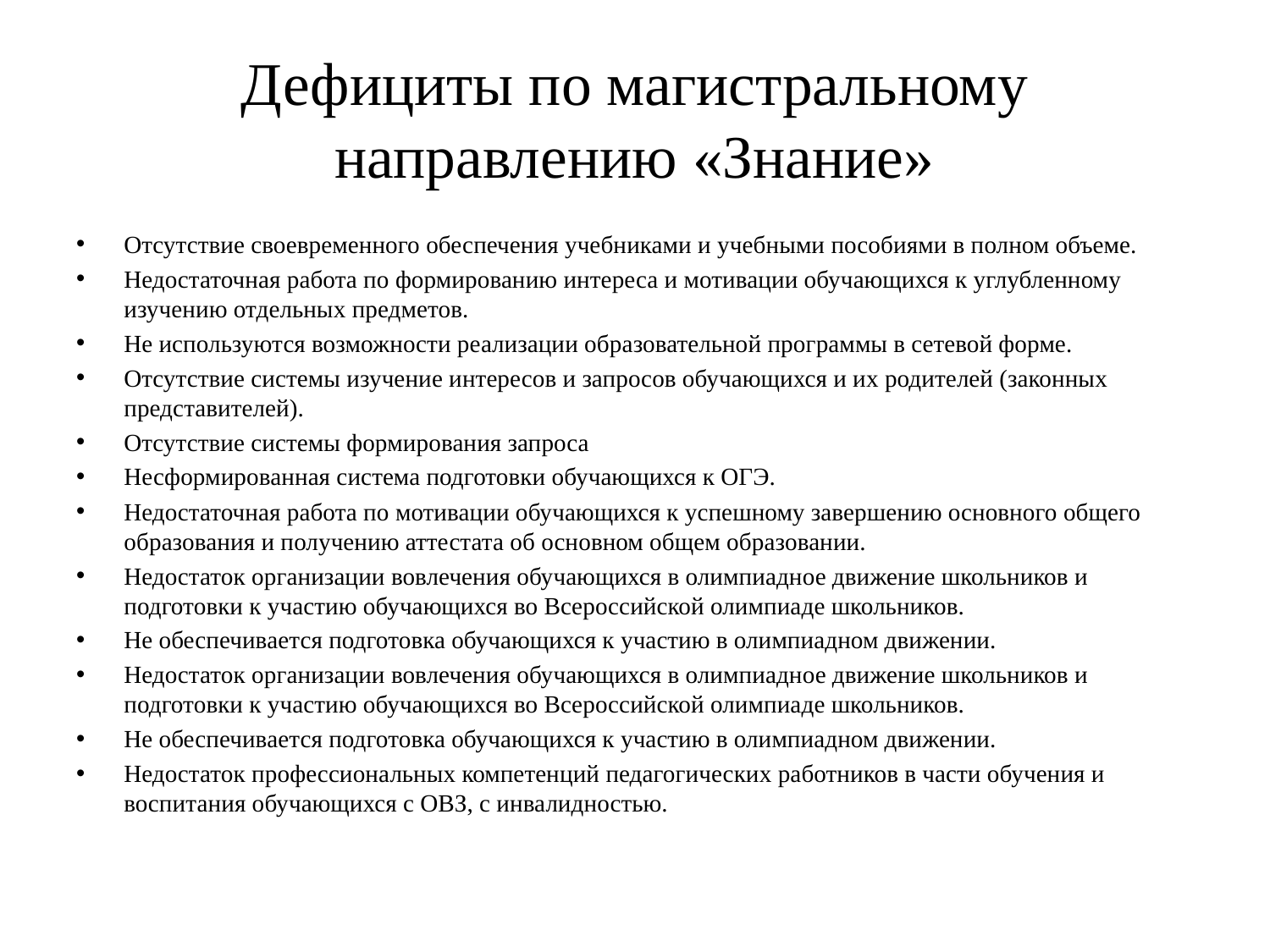

# Дефициты по магистральному направлению «Знание»
Отсутствие своевременного обеспечения учебниками и учебными пособиями в полном объеме.
Недостаточная работа по формированию интереса и мотивации обучающихся к углубленному изучению отдельных предметов.
Не используются возможности реализации образовательной программы в сетевой форме.
Отсутствие системы изучение интересов и запросов обучающихся и их родителей (законных представителей).
Отсутствие системы формирования запроса
Несформированная система подготовки обучающихся к ОГЭ.
Недостаточная работа по мотивации обучающихся к успешному завершению основного общего образования и получению аттестата об основном общем образовании.
Недостаток организации вовлечения обучающихся в олимпиадное движение школьников и подготовки к участию обучающихся во Всероссийской олимпиаде школьников.
Не обеспечивается подготовка обучающихся к участию в олимпиадном движении.
Недостаток организации вовлечения обучающихся в олимпиадное движение школьников и подготовки к участию обучающихся во Всероссийской олимпиаде школьников.
Не обеспечивается подготовка обучающихся к участию в олимпиадном движении.
Недостаток профессиональных компетенций педагогических работников в части обучения и воспитания обучающихся с ОВЗ, с инвалидностью.